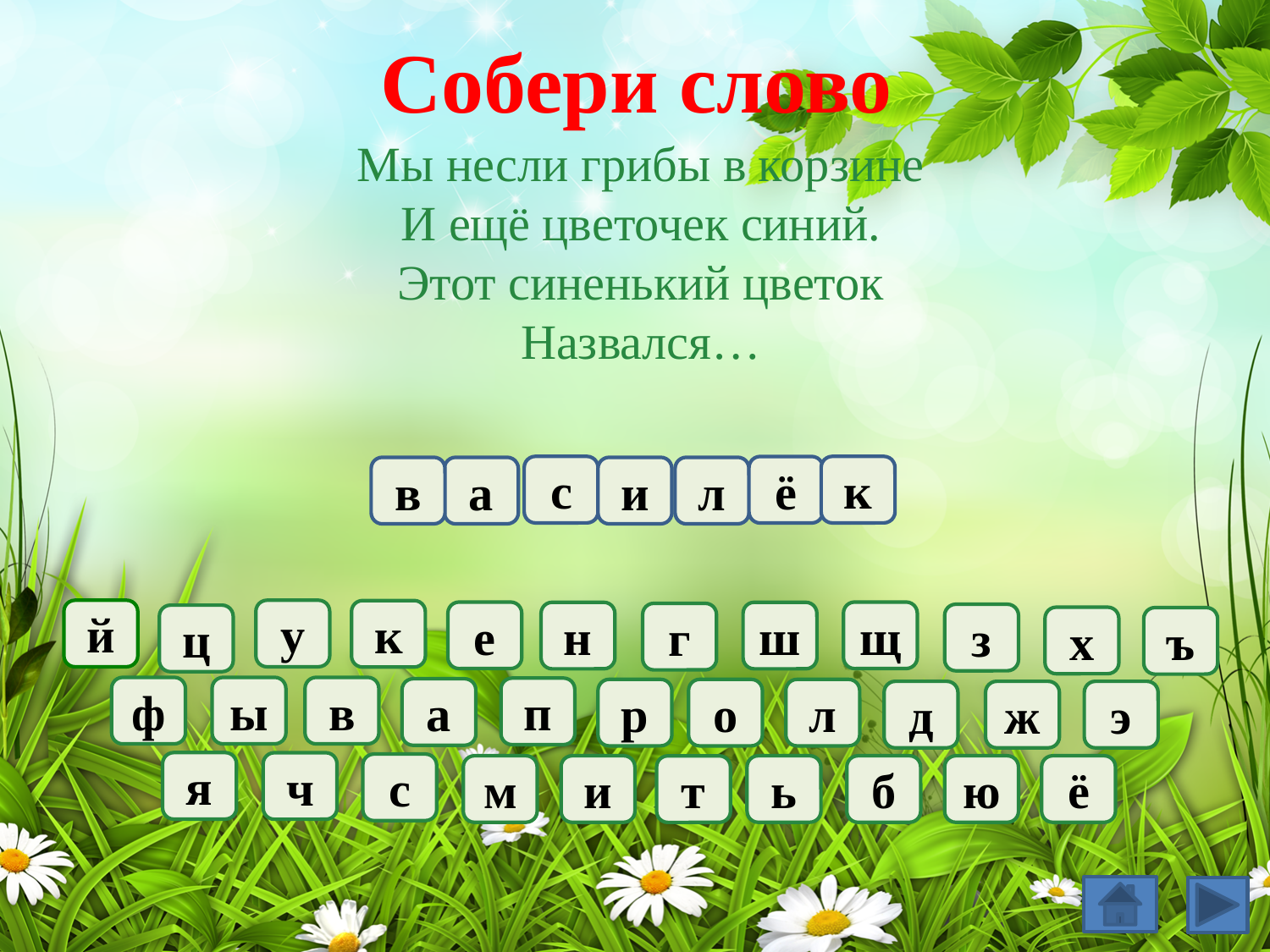

# Собери слово
Мы несли грибы в корзине
И ещё цветочек синий.
Этот синенький цветок
Назвался…
к
с
ё
в
а
и
л
й
у
к
щ
е
н
ш
г
з
ц
х
ъ
ф
ы
в
п
а
р
о
л
д
ж
э
я
ч
с
м
и
ь
б
ю
ё
т